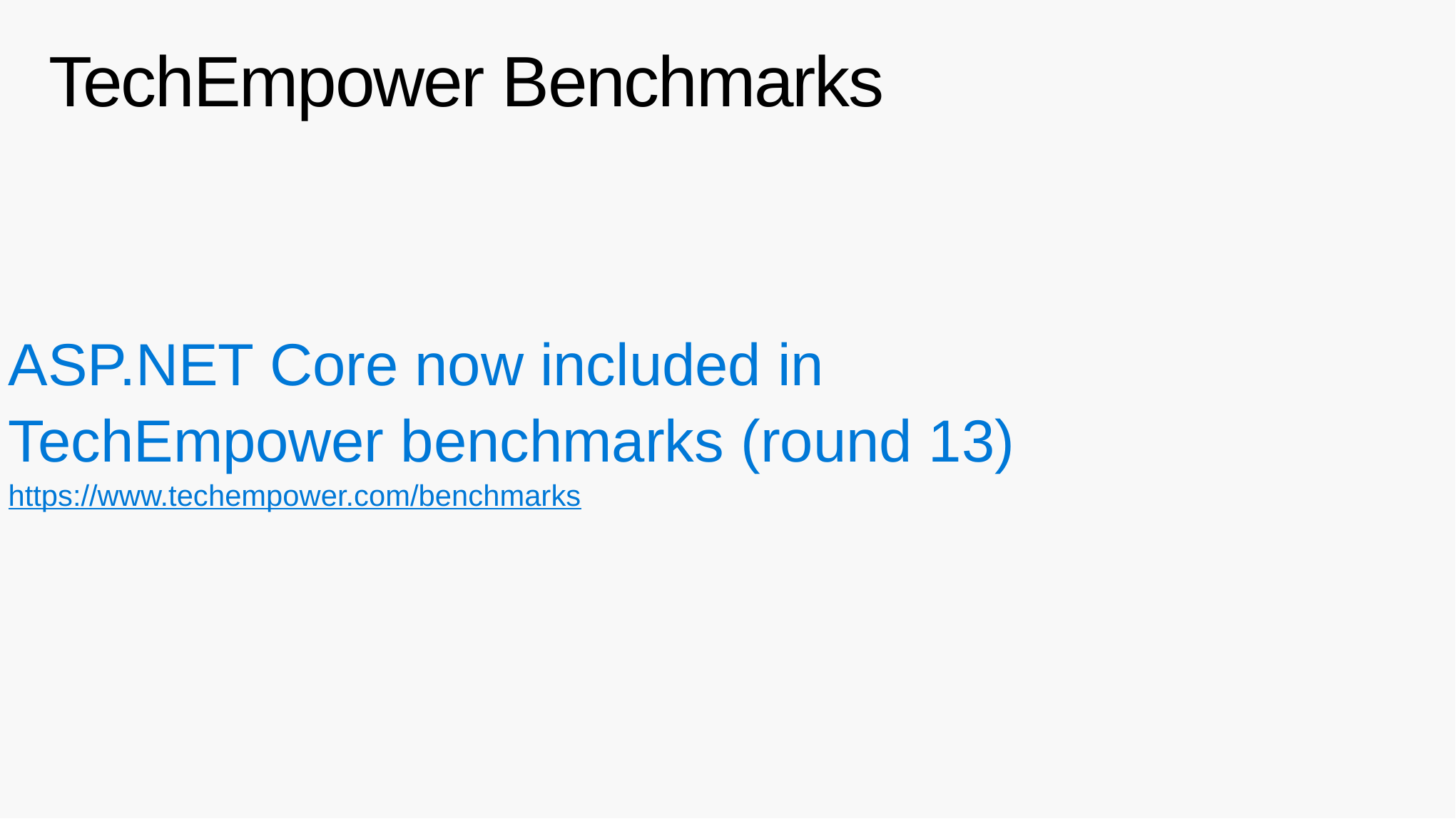

# TechEmpower Benchmarks
ASP.NET Core now included in
TechEmpower benchmarks (round 13)
https://www.techempower.com/benchmarks